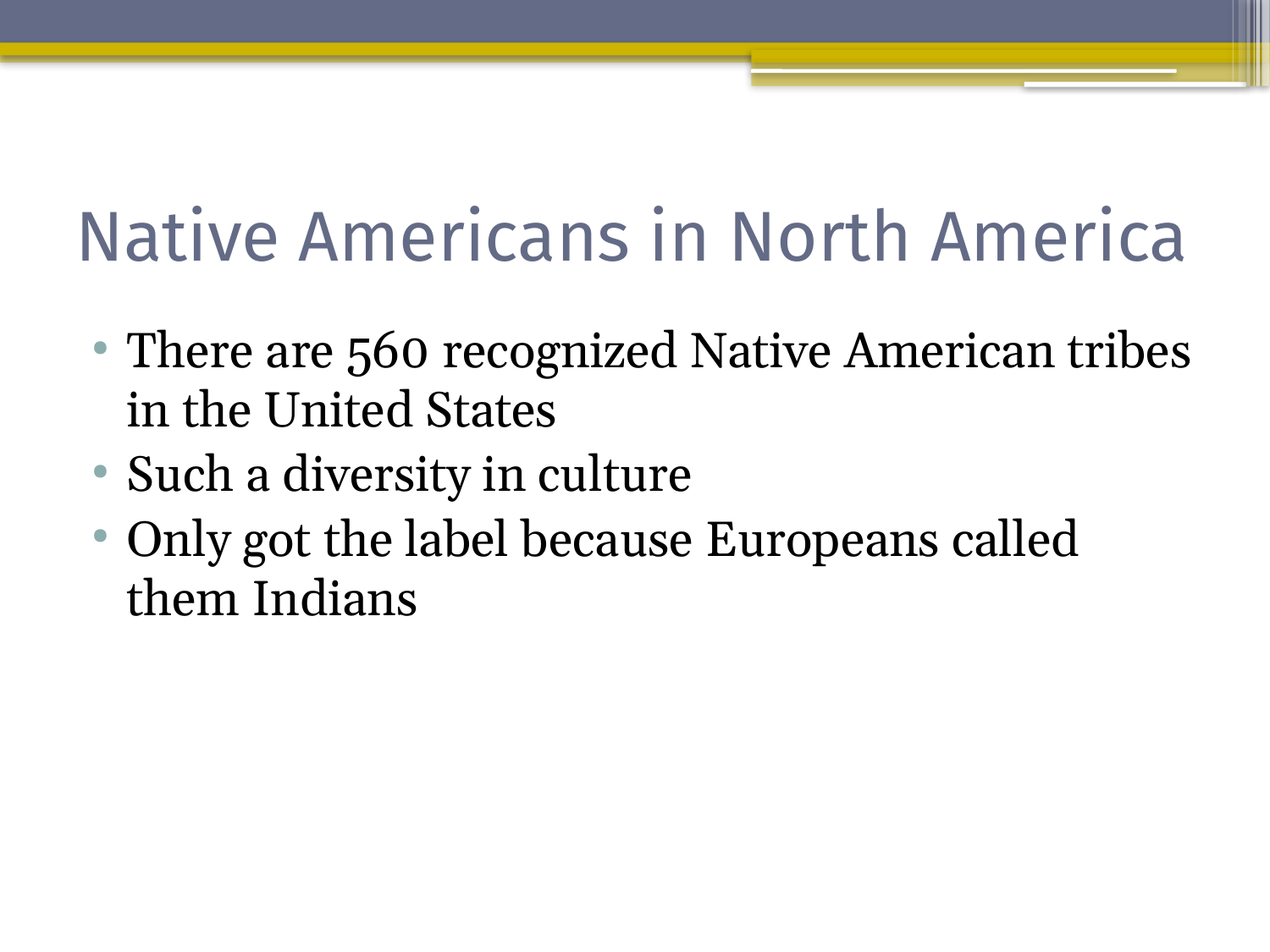

# Native Americans in North America
There are 560 recognized Native American tribes in the United States
Such a diversity in culture
Only got the label because Europeans called them Indians